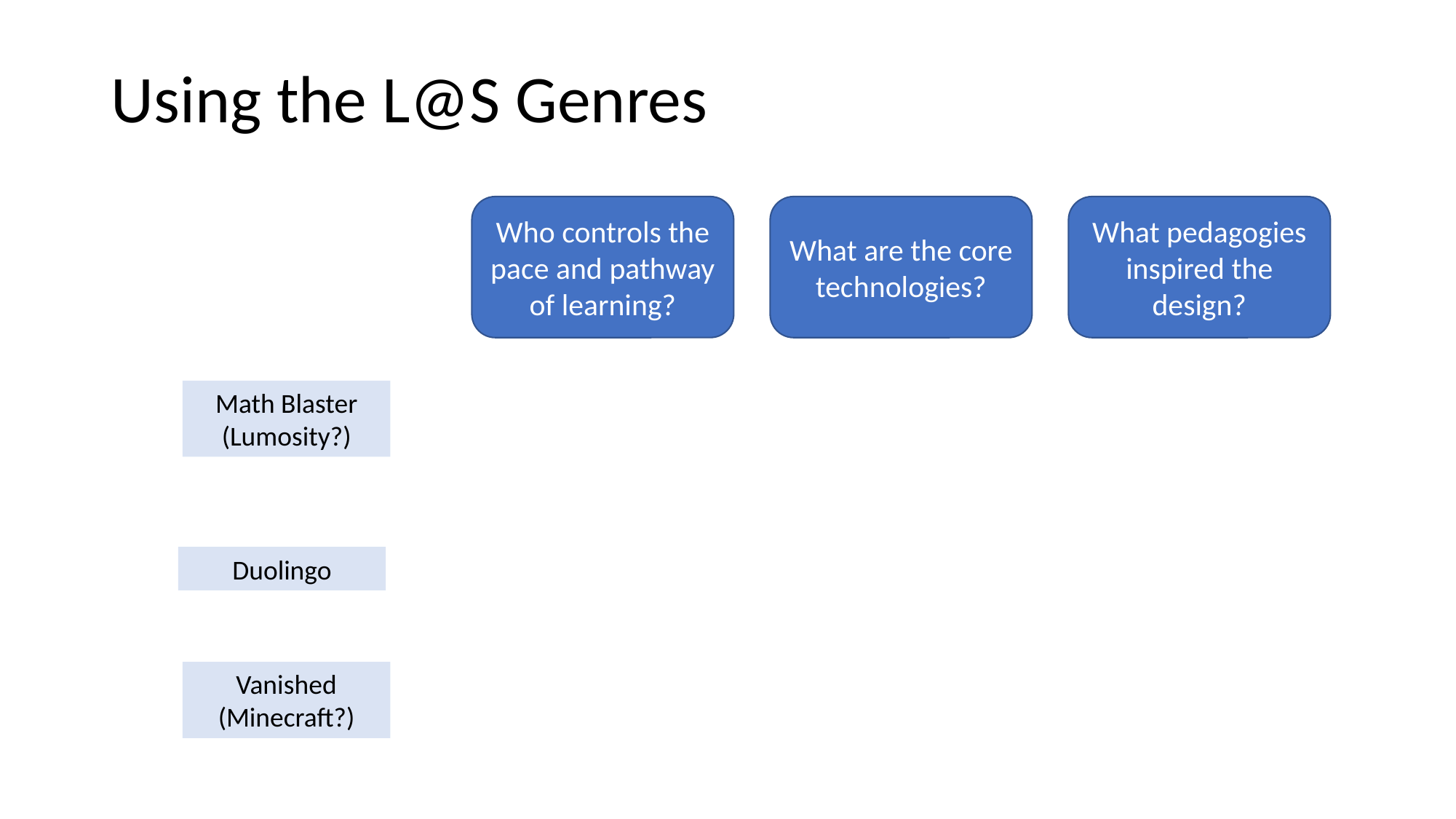

# Using the L@S Genres
Who controls the pace and pathway of learning?
What are the core technologies?
What pedagogies inspired the design?
Math Blaster
(Lumosity?)
Duolingo
Vanished
(Minecraft?)